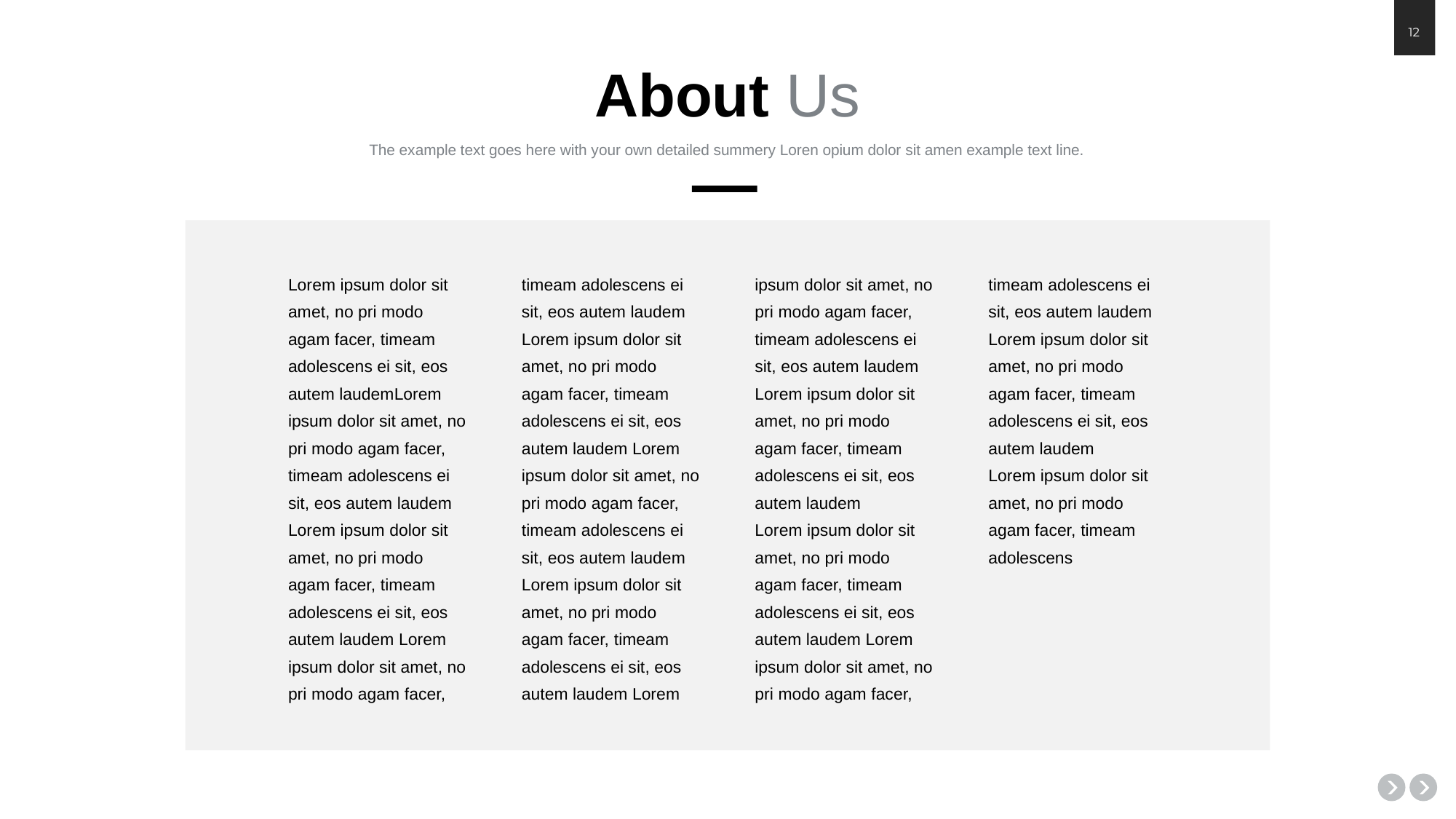

About Us
The example text goes here with your own detailed summery Loren opium dolor sit amen example text line.

Lorem ipsum dolor sit amet, no pri modo agam facer, timeam adolescens ei sit, eos autem laudemLorem ipsum dolor sit amet, no pri modo agam facer, timeam adolescens ei sit, eos autem laudem Lorem ipsum dolor sit amet, no pri modo agam facer, timeam adolescens ei sit, eos autem laudem Lorem ipsum dolor sit amet, no pri modo agam facer, timeam adolescens ei sit, eos autem laudem Lorem ipsum dolor sit amet, no pri modo agam facer, timeam adolescens ei sit, eos autem laudem Lorem ipsum dolor sit amet, no pri modo agam facer, timeam adolescens ei sit, eos autem laudem Lorem ipsum dolor sit amet, no pri modo agam facer, timeam adolescens ei sit, eos autem laudem Lorem ipsum dolor sit amet, no pri modo agam facer, timeam adolescens ei sit, eos autem laudem Lorem ipsum dolor sit amet, no pri modo agam facer, timeam adolescens ei sit, eos autem laudem
Lorem ipsum dolor sit amet, no pri modo agam facer, timeam adolescens ei sit, eos autem laudem Lorem ipsum dolor sit amet, no pri modo agam facer, timeam adolescens ei sit, eos autem laudem Lorem ipsum dolor sit amet, no pri modo agam facer, timeam adolescens ei sit, eos autem laudem
Lorem ipsum dolor sit amet, no pri modo agam facer, timeam adolescens